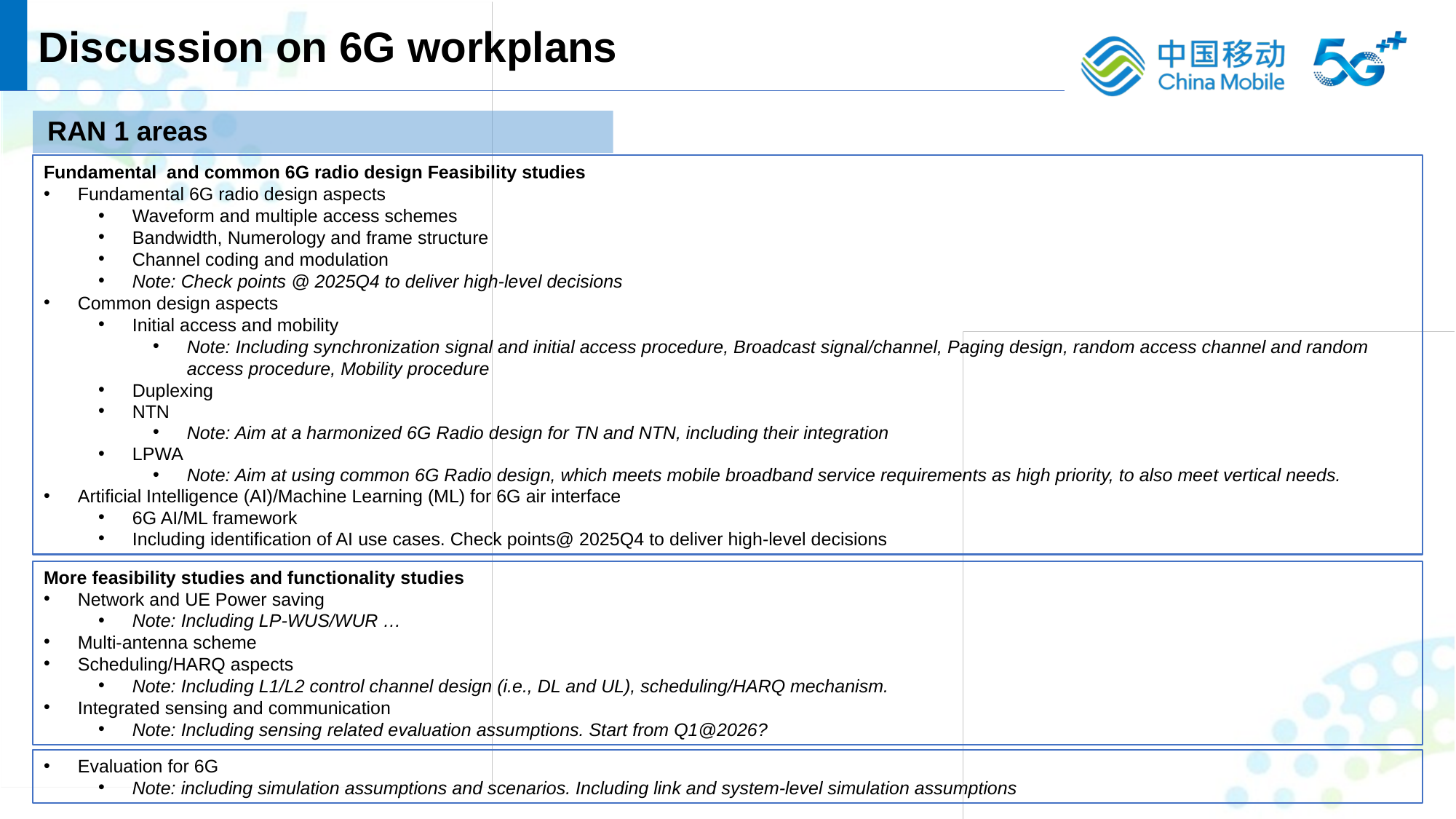

Discussion on 6G workplans
RAN 1 areas

Fundamental  and common 6G radio design Feasibility studies
Fundamental 6G radio design aspects
Waveform and multiple access schemes
Bandwidth, Numerology and frame structure
Channel coding and modulation
Note: Check points @ 2025Q4 to deliver high-level decisions
Common design aspects
Initial access and mobility
Note: Including synchronization signal and initial access procedure, Broadcast signal/channel, Paging design, random access channel and random access procedure, Mobility procedure
Duplexing
NTN
Note: Aim at a harmonized 6G Radio design for TN and NTN, including their integration
LPWA
Note: Aim at using common 6G Radio design, which meets mobile broadband service requirements as high priority, to also meet vertical needs.
Artificial Intelligence (AI)/Machine Learning (ML) for 6G air interface
6G AI/ML framework
Including identification of AI use cases. Check points@ 2025Q4 to deliver high-level decisions
More feasibility studies and functionality studies
Network and UE Power saving
Note: Including LP-WUS/WUR …
Multi-antenna scheme
Scheduling/HARQ aspects
Note: Including L1/L2 control channel design (i.e., DL and UL), scheduling/HARQ mechanism.
Integrated sensing and communication
Note: Including sensing related evaluation assumptions. Start from Q1@2026?
Evaluation for 6G
Note: including simulation assumptions and scenarios. Including link and system-level simulation assumptions